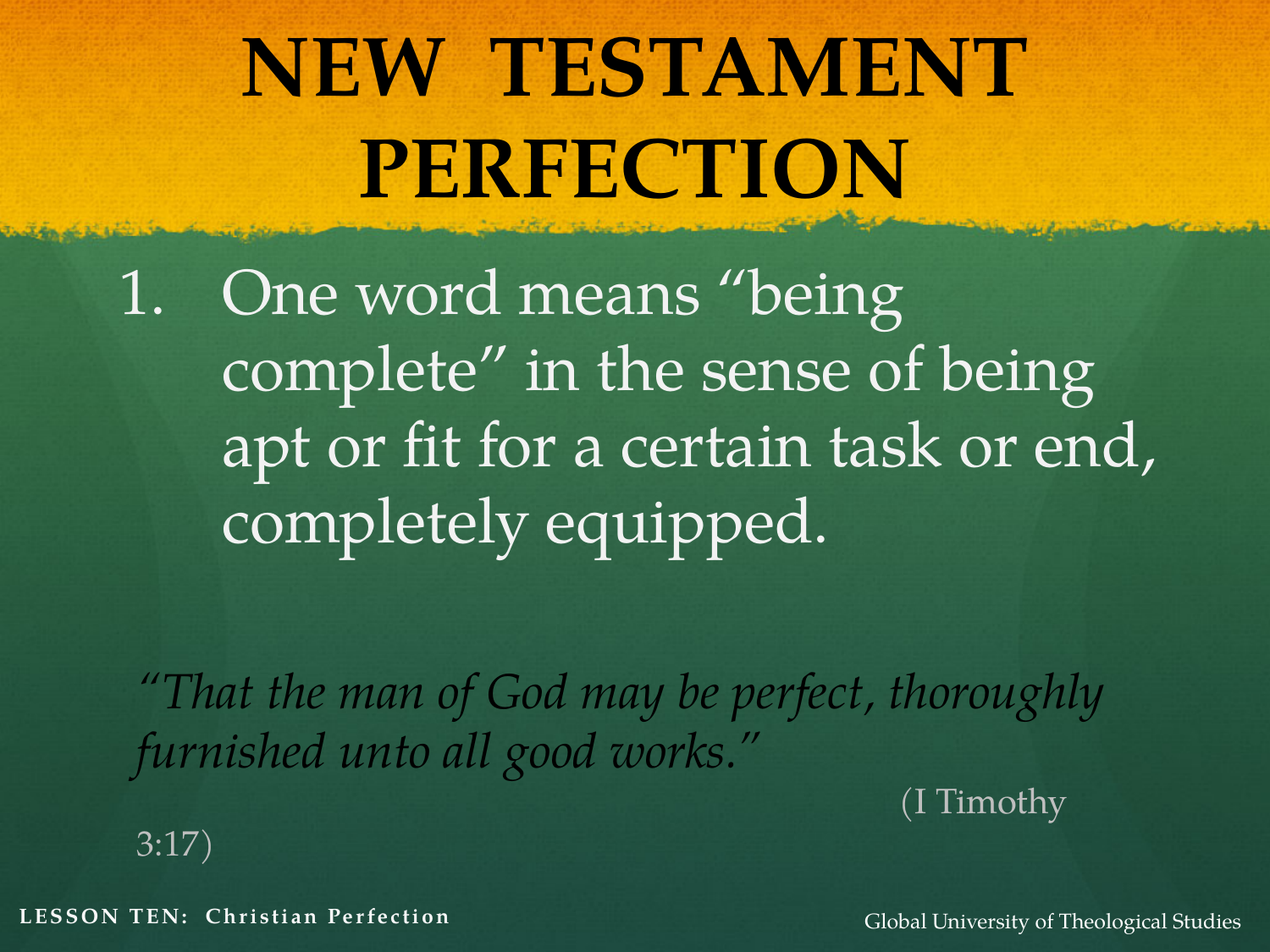

# NEW  TESTAMENT PERFECTION
One word means “being complete” in the sense of being apt or fit for a certain task or end, completely equipped.
“That the man of God may be perfect, thoroughly furnished unto all good works.”    		            						(I Timothy 3:17)
LESSON TEN:  Christian Perfection
Global University of Theological Studies